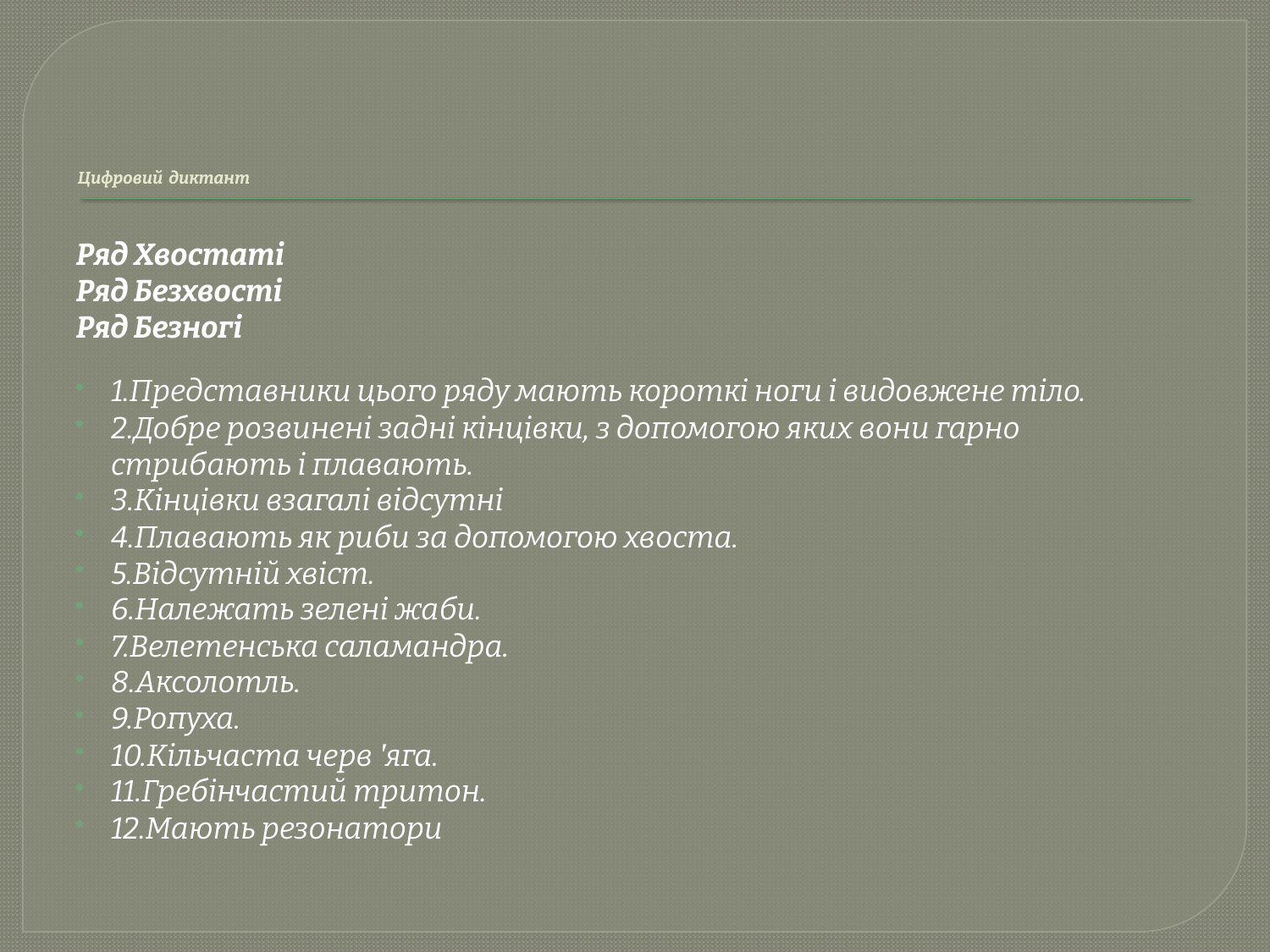

# Цифровий  диктант
Ряд Хвостаті
Ряд Безхвості
Ряд Безногі

1.Представники цього ряду мають короткі ноги і видовжене тіло.
2.Добре розвинені задні кінцівки, з допомогою яких вони гарно стрибають і плавають.
3.Кінцівки взагалі відсутні
4.Плавають як риби за допомогою хвоста.
5.Відсутній хвіст.
6.Належать зелені жаби.
7.Велетенська саламандра.
8.Аксолотль.
9.Ропуха.
10.Кільчаста черв 'яга.
11.Гребінчастий тритон.
12.Мають резонатори